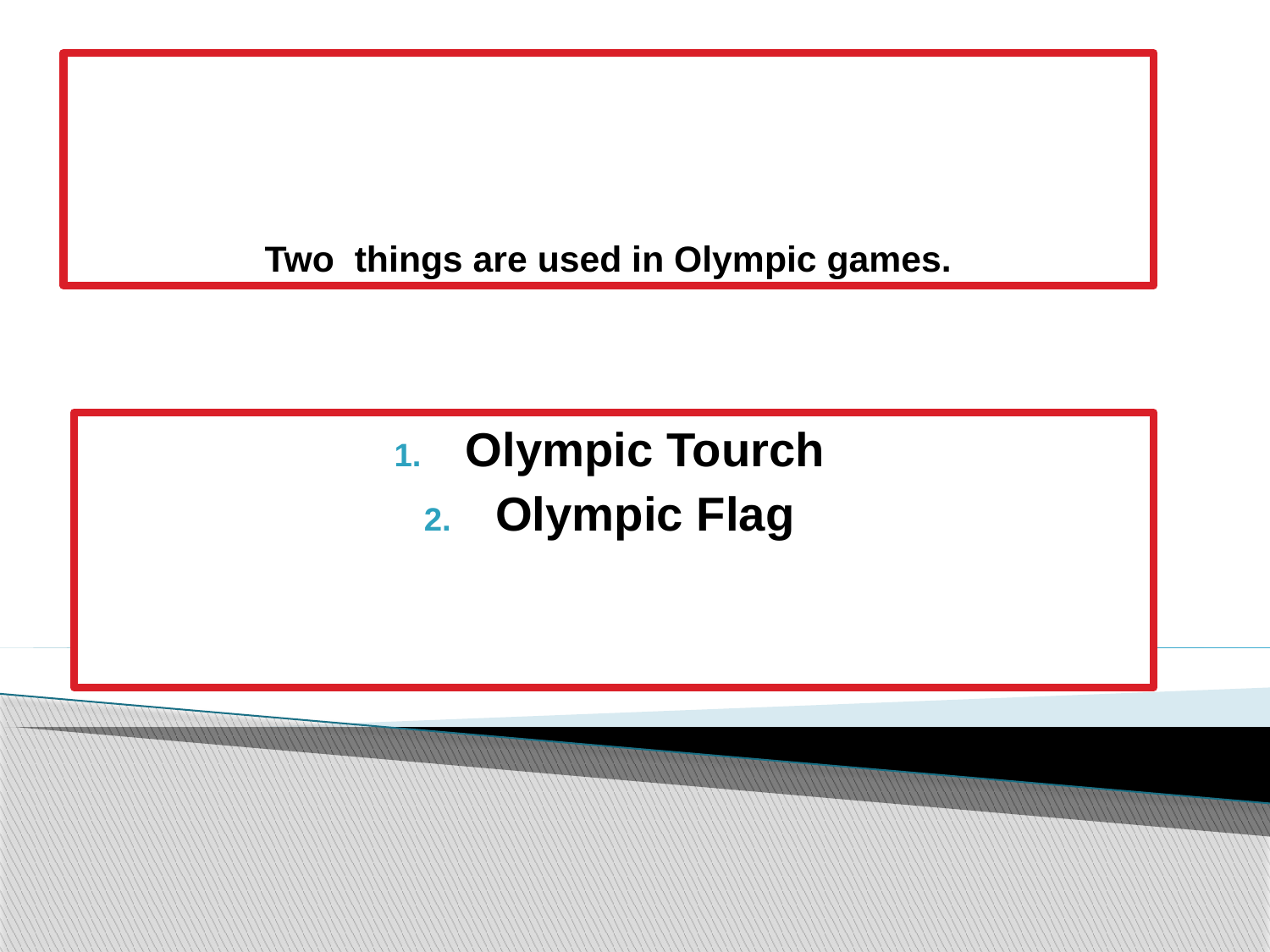

# Two  things are used in Olympic games.
Olympic Tourch
Olympic Flag